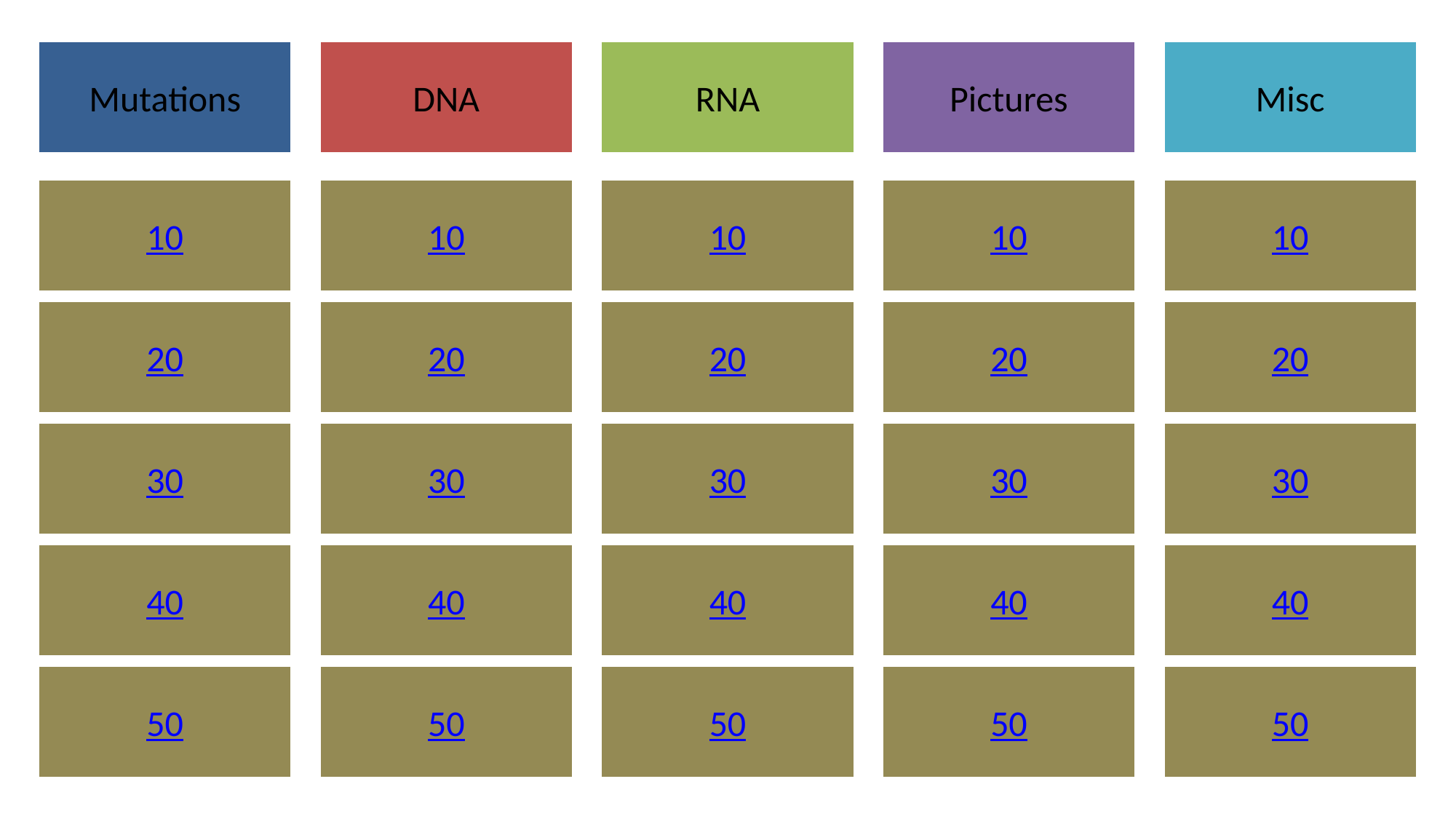

Mutations
DNA
RNA
Pictures
Misc
10
10
10
10
10
20
20
20
20
20
30
30
30
30
30
40
40
40
40
40
50
50
50
50
50